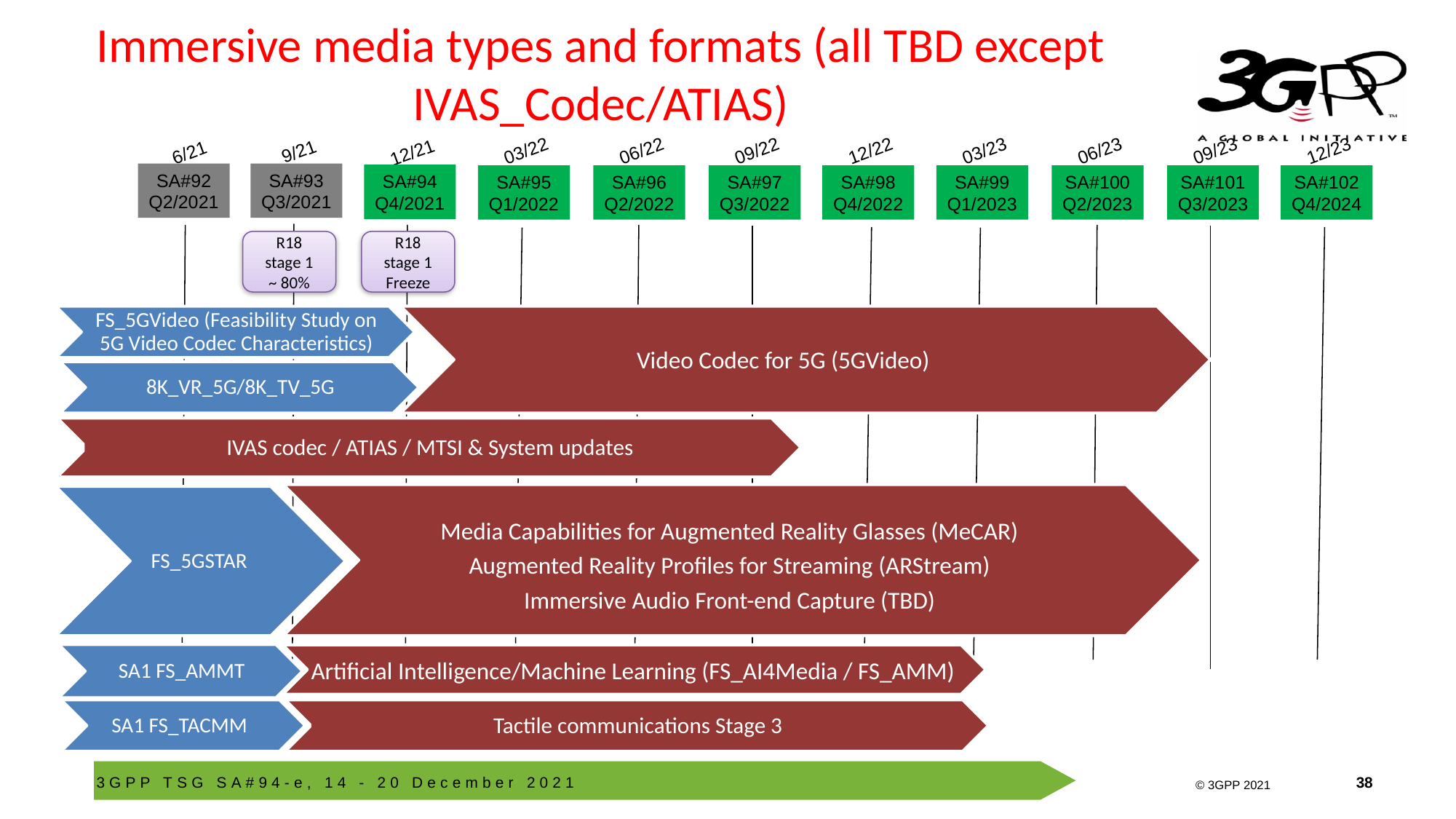

# Immersive media types and formats (all TBD except IVAS_Codec/ATIAS)
03/22
06/22
09/22
12/22
03/23
06/23
09/23
12/23
9/21
6/21
12/21
SA#92
Q2/2021
SA#93
Q3/2021
SA#94
Q4/2021
SA#95
Q1/2022
SA#96
Q2/2022
SA#97
Q3/2022
SA#98
Q4/2022
SA#99
Q1/2023
SA#100
Q2/2023
SA#101
Q3/2023
SA#102
Q4/2024
R18
stage 1
~ 80%
R18
stage 1
Freeze
FS_5GVideo (Feasibility Study on 5G Video Codec Characteristics)

Video Codec for 5G (5GVideo)

8K_VR_5G/8K_TV_5G

IVAS codec / ATIAS / MTSI & System updates

Media Capabilities for Augmented Reality Glasses (MeCAR)
Augmented Reality Profiles for Streaming (ARStream)
Immersive Audio Front-end Capture (TBD)

FS_5GSTAR

SA1 FS_AMMT

Artificial Intelligence/Machine Learning (FS_AI4Media / FS_AMM)

SA1 FS_TACMM

Tactile communications Stage 3